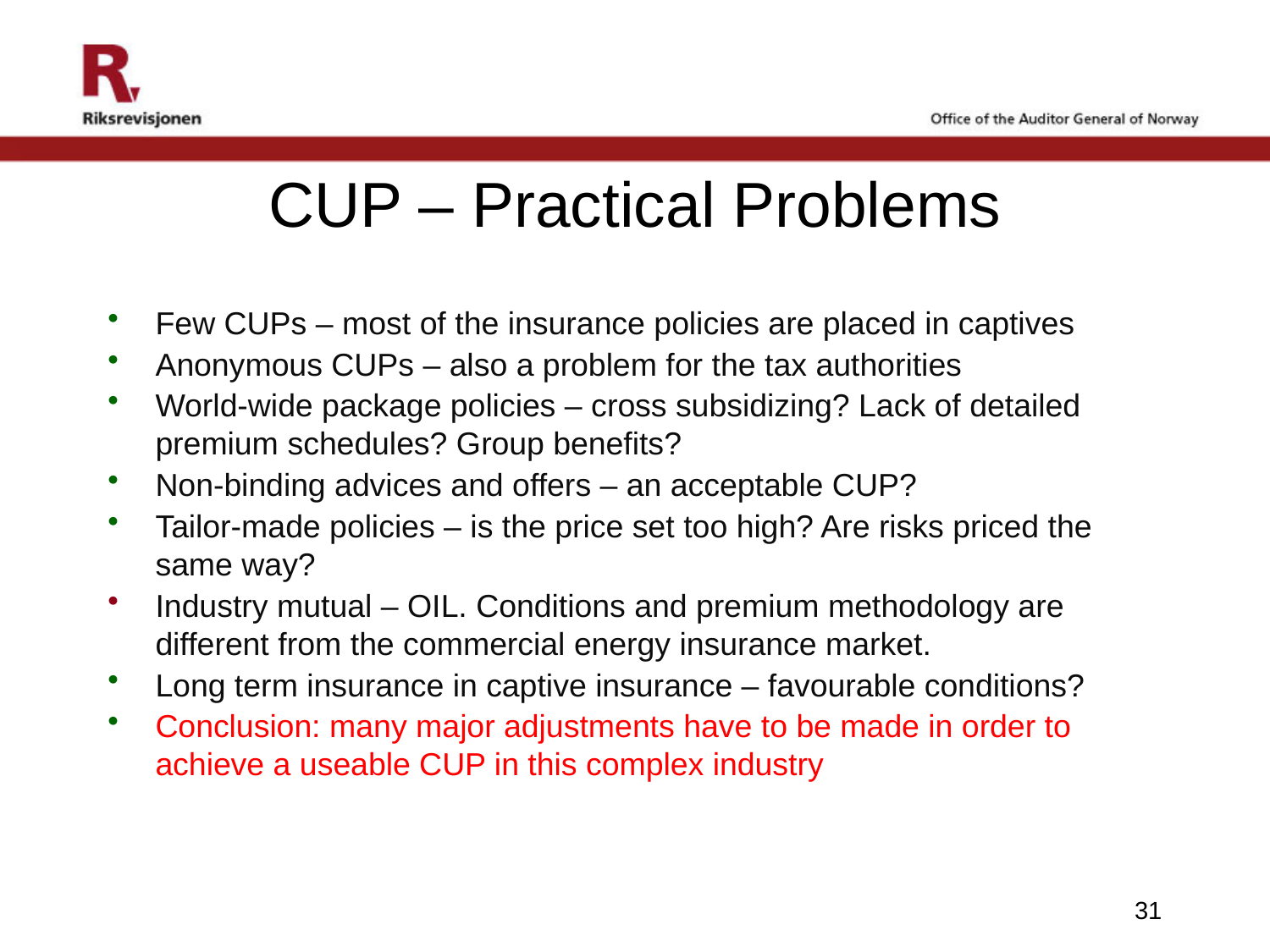

# CUP – Practical Problems
Few CUPs – most of the insurance policies are placed in captives
Anonymous CUPs – also a problem for the tax authorities
World-wide package policies – cross subsidizing? Lack of detailed premium schedules? Group benefits?
Non-binding advices and offers – an acceptable CUP?
Tailor-made policies – is the price set too high? Are risks priced the same way?
Industry mutual – OIL. Conditions and premium methodology are different from the commercial energy insurance market.
Long term insurance in captive insurance – favourable conditions?
Conclusion: many major adjustments have to be made in order to achieve a useable CUP in this complex industry

31